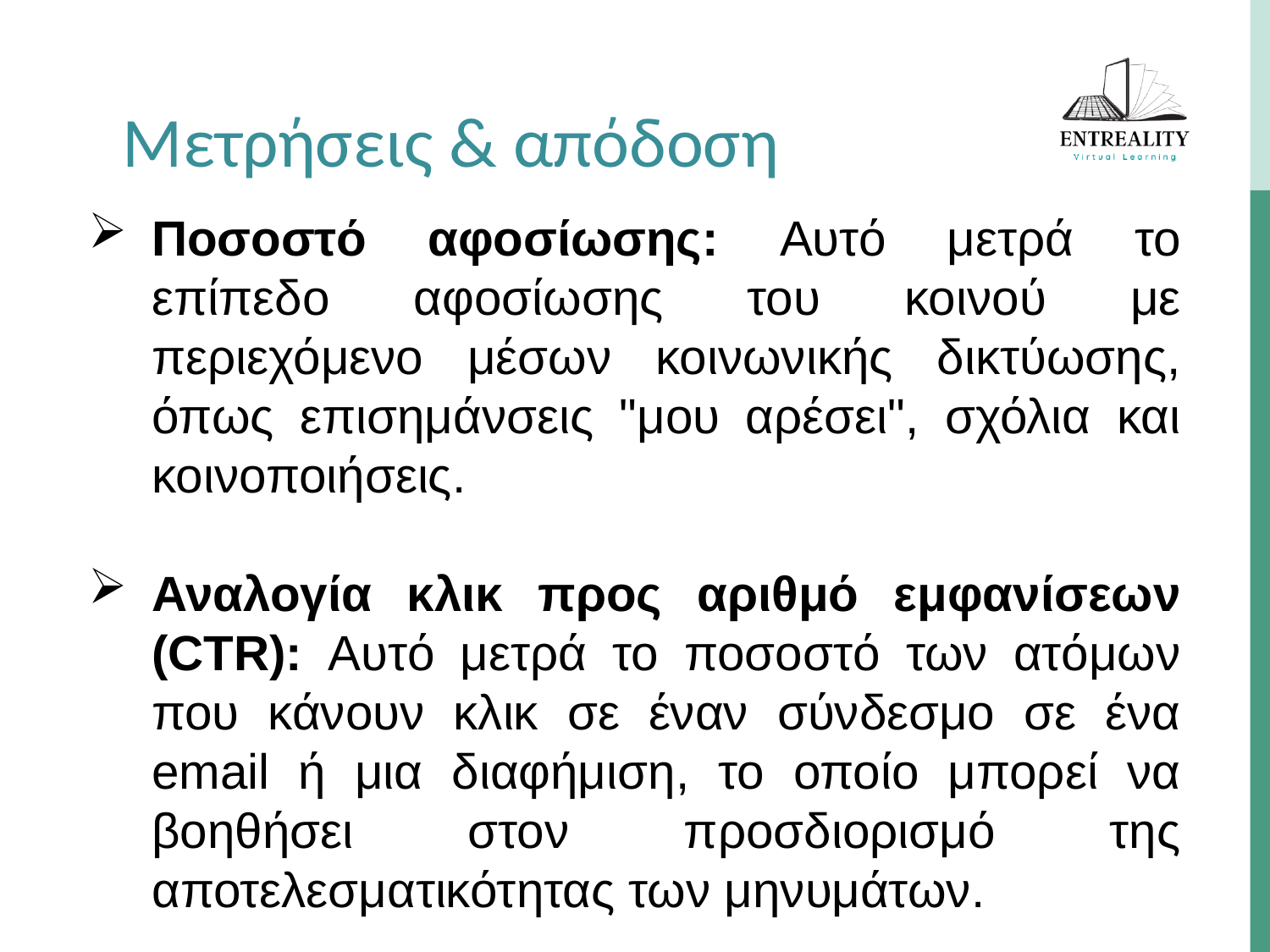

Μετρήσεις & απόδοση
Ποσοστό αφοσίωσης: Αυτό μετρά το επίπεδο αφοσίωσης του κοινού με περιεχόμενο μέσων κοινωνικής δικτύωσης, όπως επισημάνσεις "μου αρέσει", σχόλια και κοινοποιήσεις.

Αναλογία κλικ προς αριθμό εμφανίσεων (CTR): Αυτό μετρά το ποσοστό των ατόμων που κάνουν κλικ σε έναν σύνδεσμο σε ένα email ή μια διαφήμιση, το οποίο μπορεί να βοηθήσει στον προσδιορισμό της αποτελεσματικότητας των μηνυμάτων.